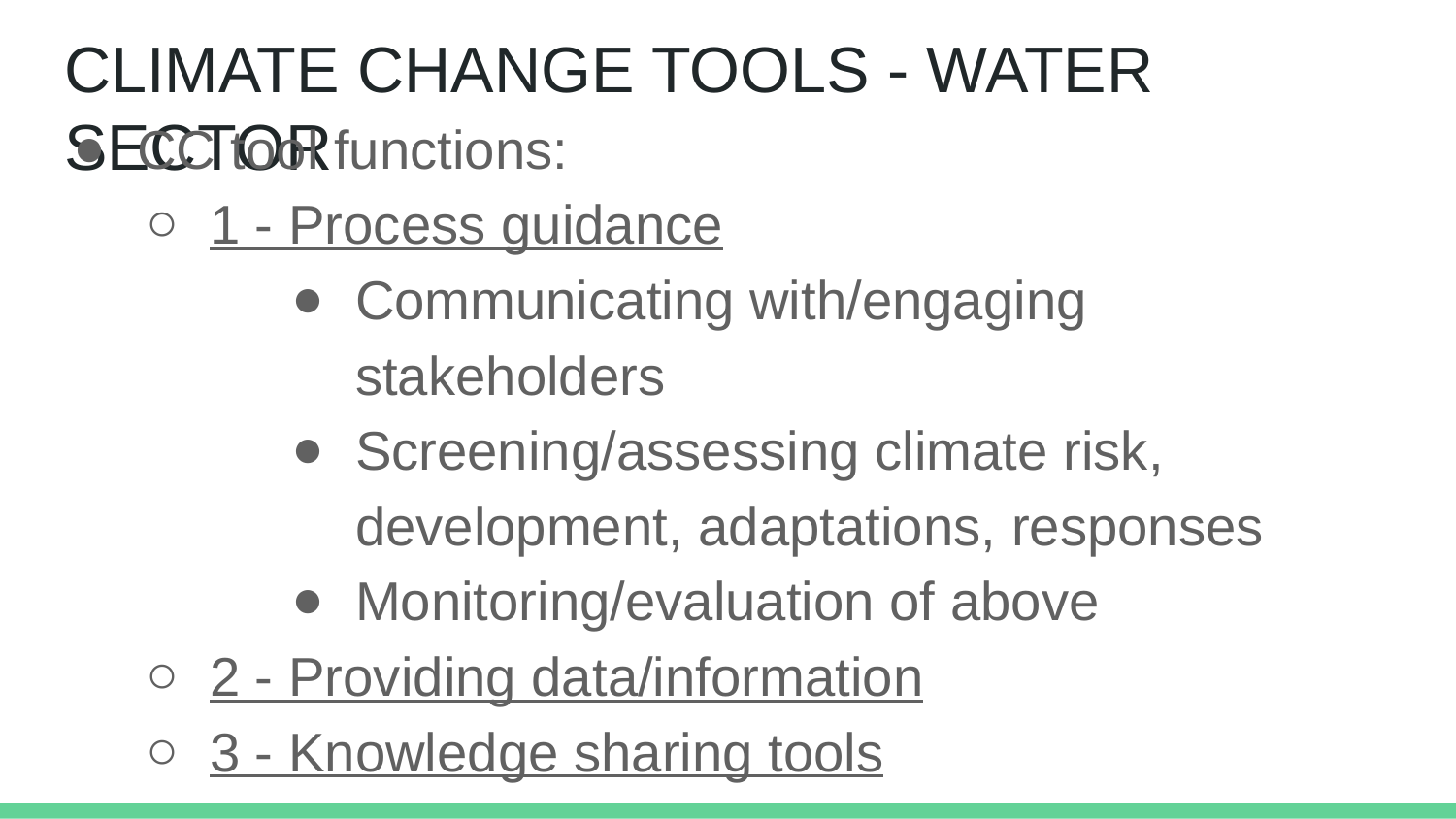

# CLIMATE CHANGE TOOLS - WATER SECTOR
CC tool functions:
1 - Process guidance
Communicating with/engaging stakeholders
Screening/assessing climate risk, development, adaptations, responses
Monitoring/evaluation of above
2 - Providing data/information
3 - Knowledge sharing tools